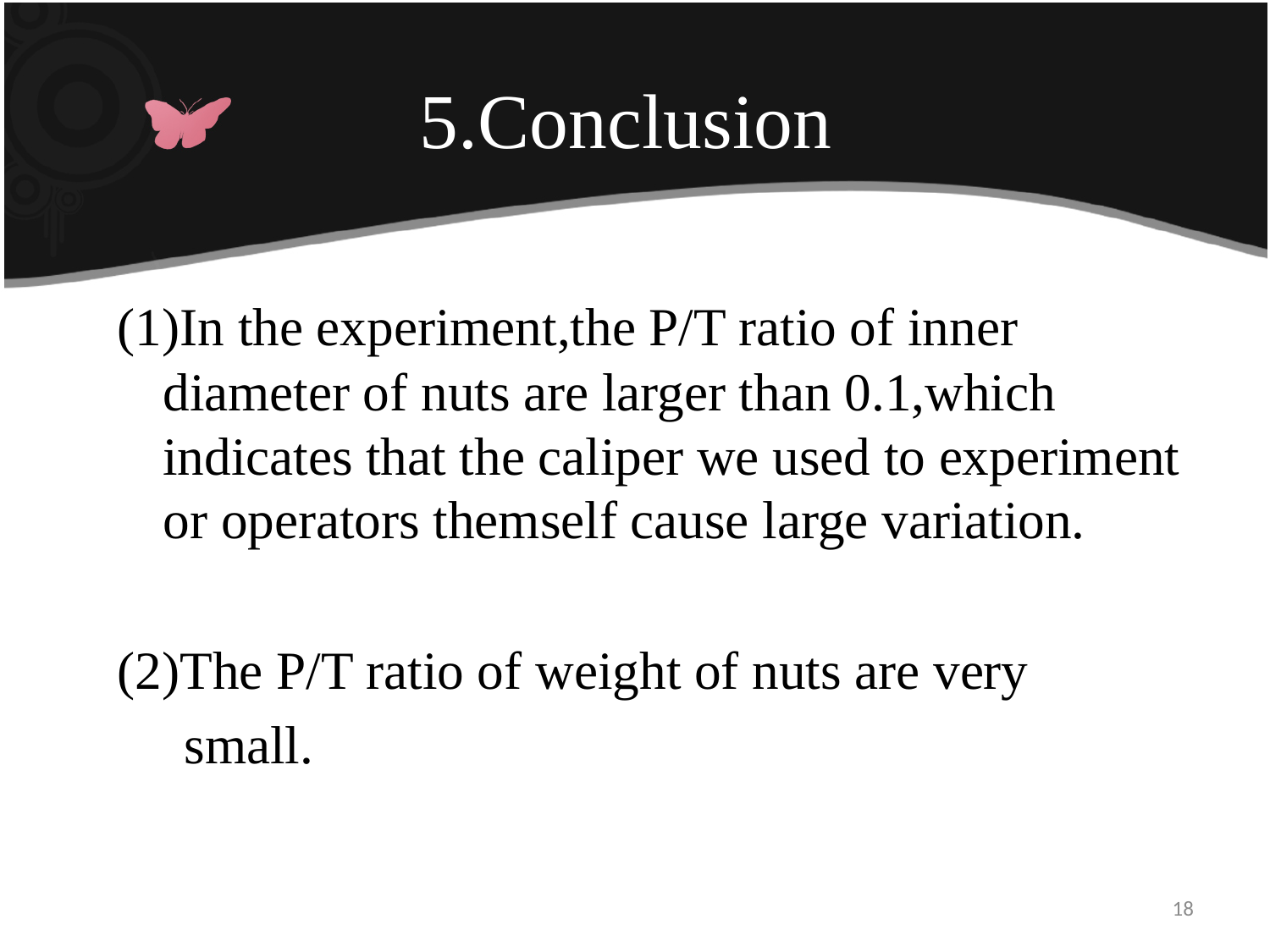

# 5.Conclusion
(1)In the experiment,the P/T ratio of inner diameter of nuts are larger than 0.1,which indicates that the caliper we used to experiment or operators themself cause large variation.

(2)The P/T ratio of weight of nuts are very
     small.
18